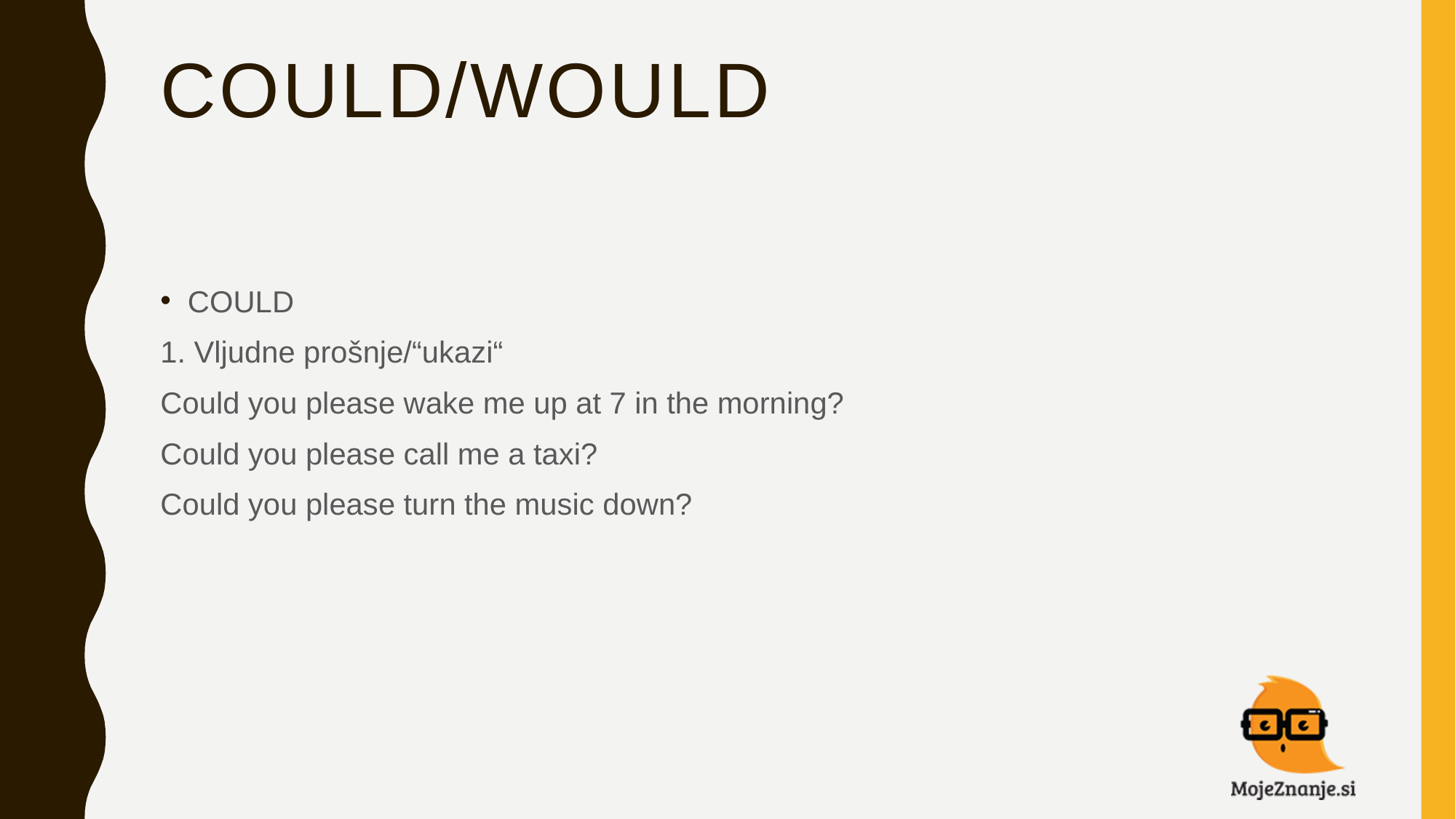

# COULD/WOULD
COULD
1. Vljudne prošnje/“ukazi“
Could you please wake me up at 7 in the morning?
Could you please call me a taxi?
Could you please turn the music down?